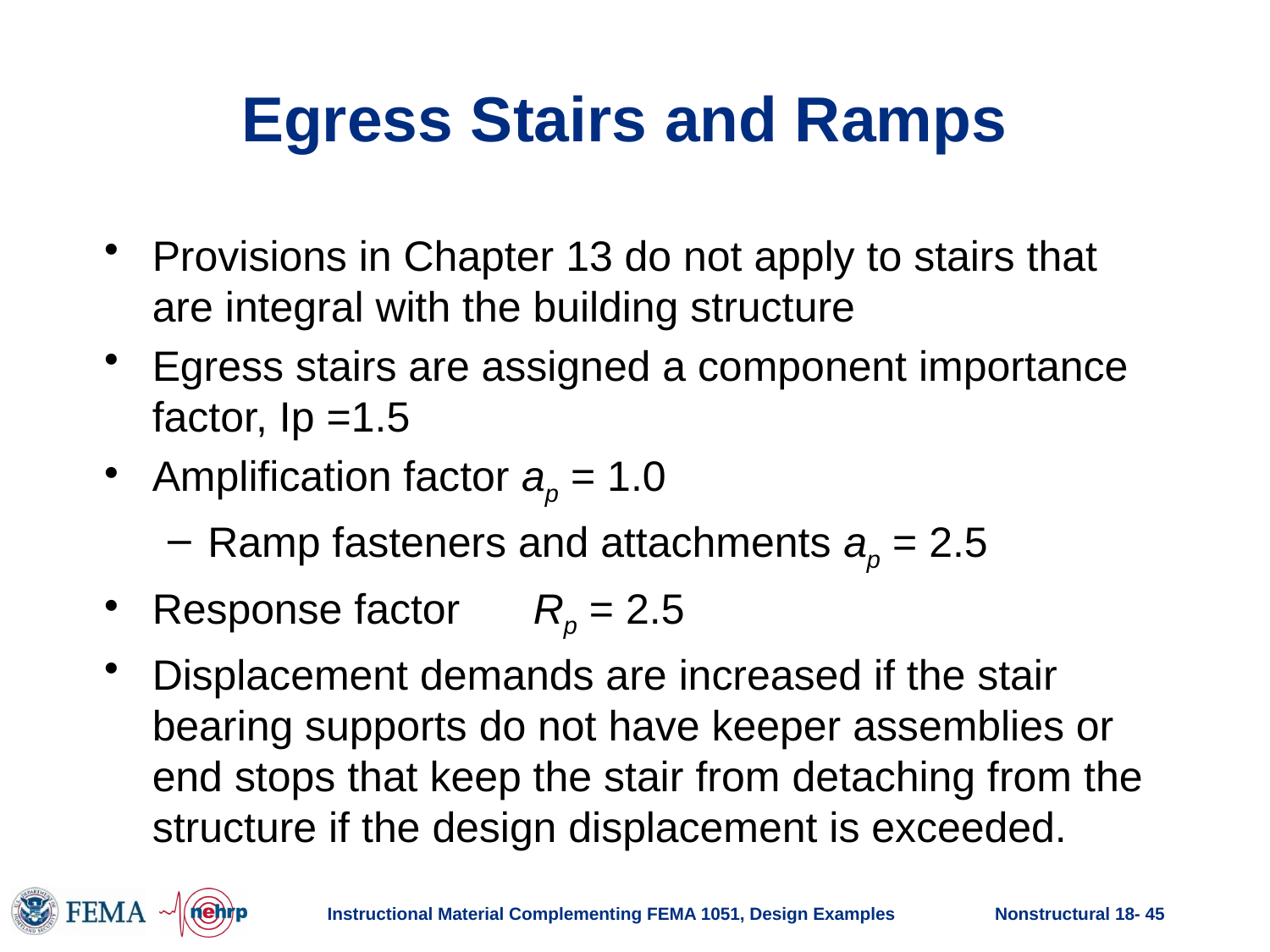

# Egress Stairs and Ramps
Provisions in Chapter 13 do not apply to stairs that are integral with the building structure
Egress stairs are assigned a component importance factor, Ip =1.5
Amplification factor ap = 1.0
Ramp fasteners and attachments ap = 2.5
Response factor  	Rp = 2.5
Displacement demands are increased if the stair bearing supports do not have keeper assemblies or end stops that keep the stair from detaching from the structure if the design displacement is exceeded.

Instructional Material Complementing FEMA 1051, Design Examples
Nonstructural 18- 45